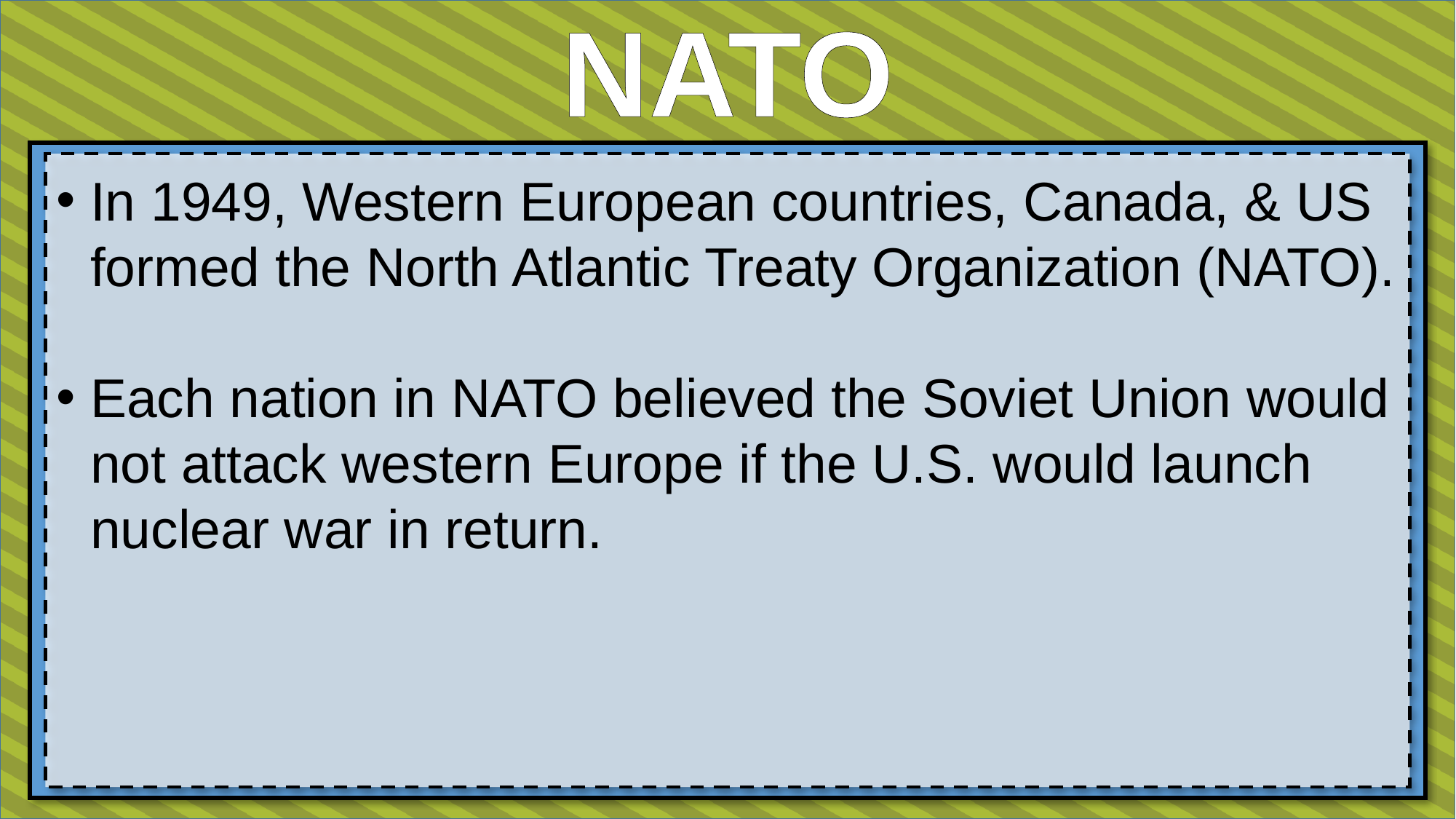

NATO

In 1949, Western European countries, Canada, & US formed the North Atlantic Treaty Organization (NATO).

Each nation in NATO believed the Soviet Union would not attack western Europe if the U.S. would launch nuclear war in return.